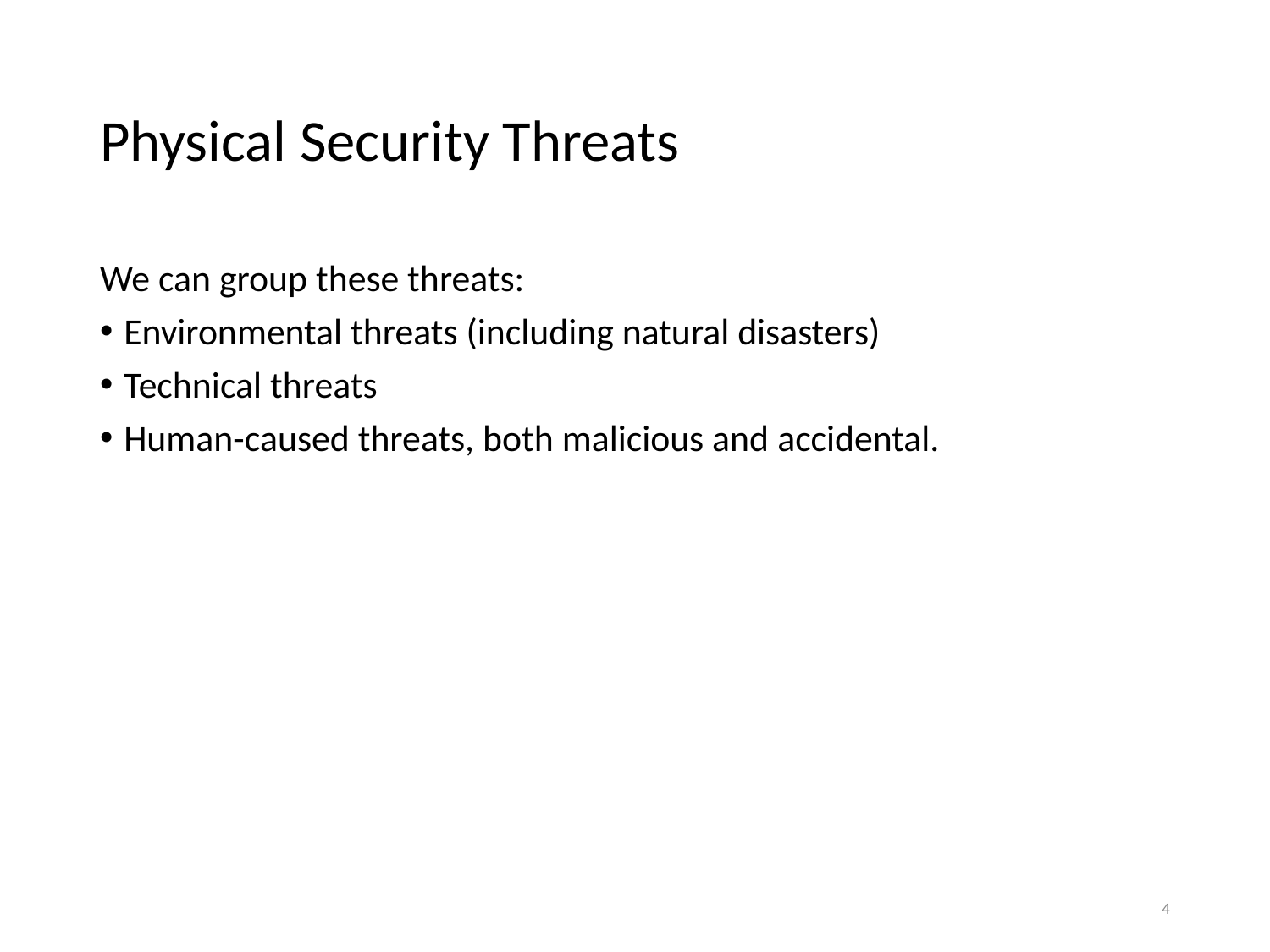

# Physical Security Threats
We can group these threats:
Environmental threats (including natural disasters)
Technical threats
Human-caused threats, both malicious and accidental.
4